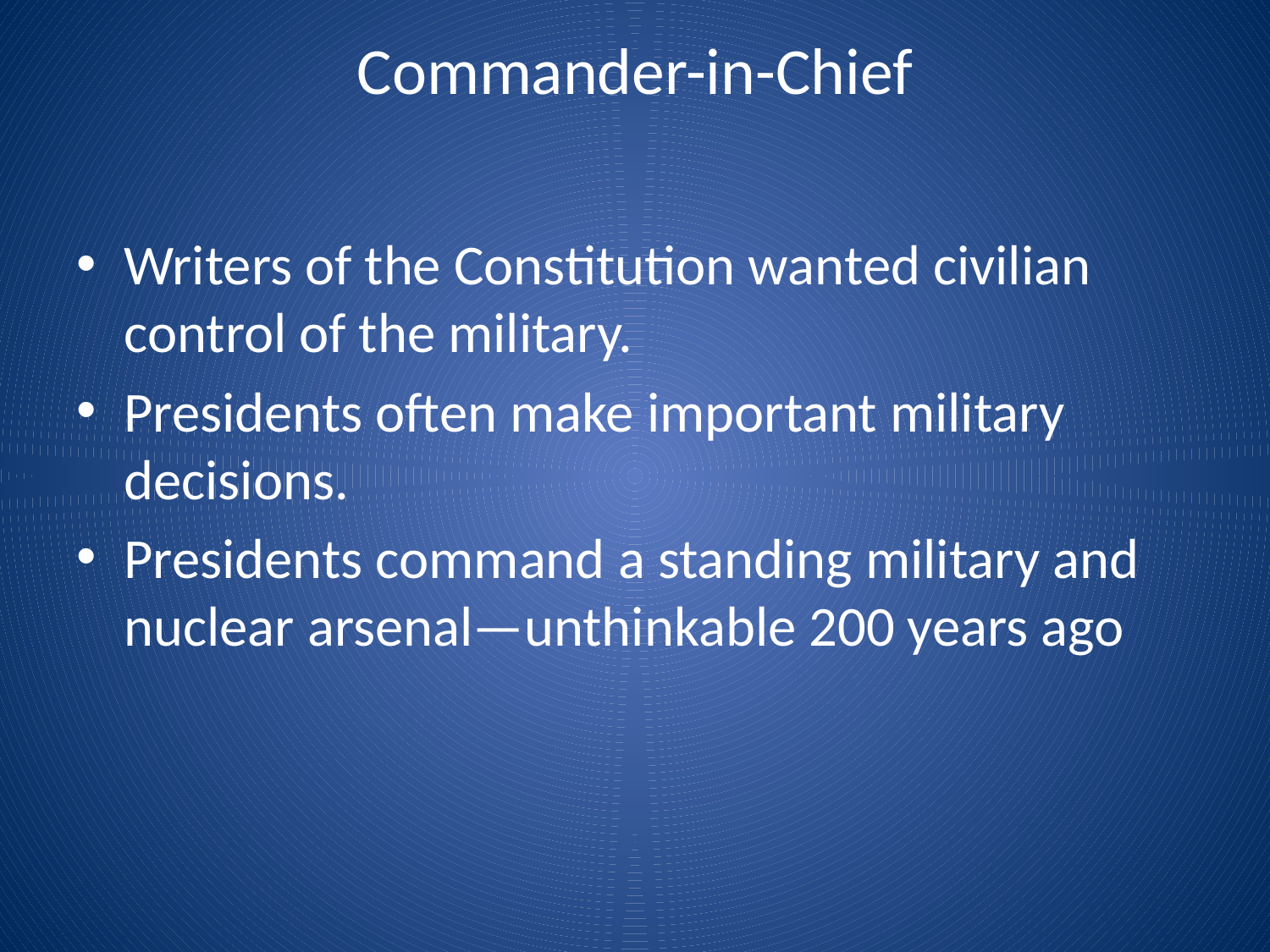

# Commander-in-Chief
Writers of the Constitution wanted civilian control of the military.
Presidents often make important military decisions.
Presidents command a standing military and nuclear arsenal—unthinkable 200 years ago